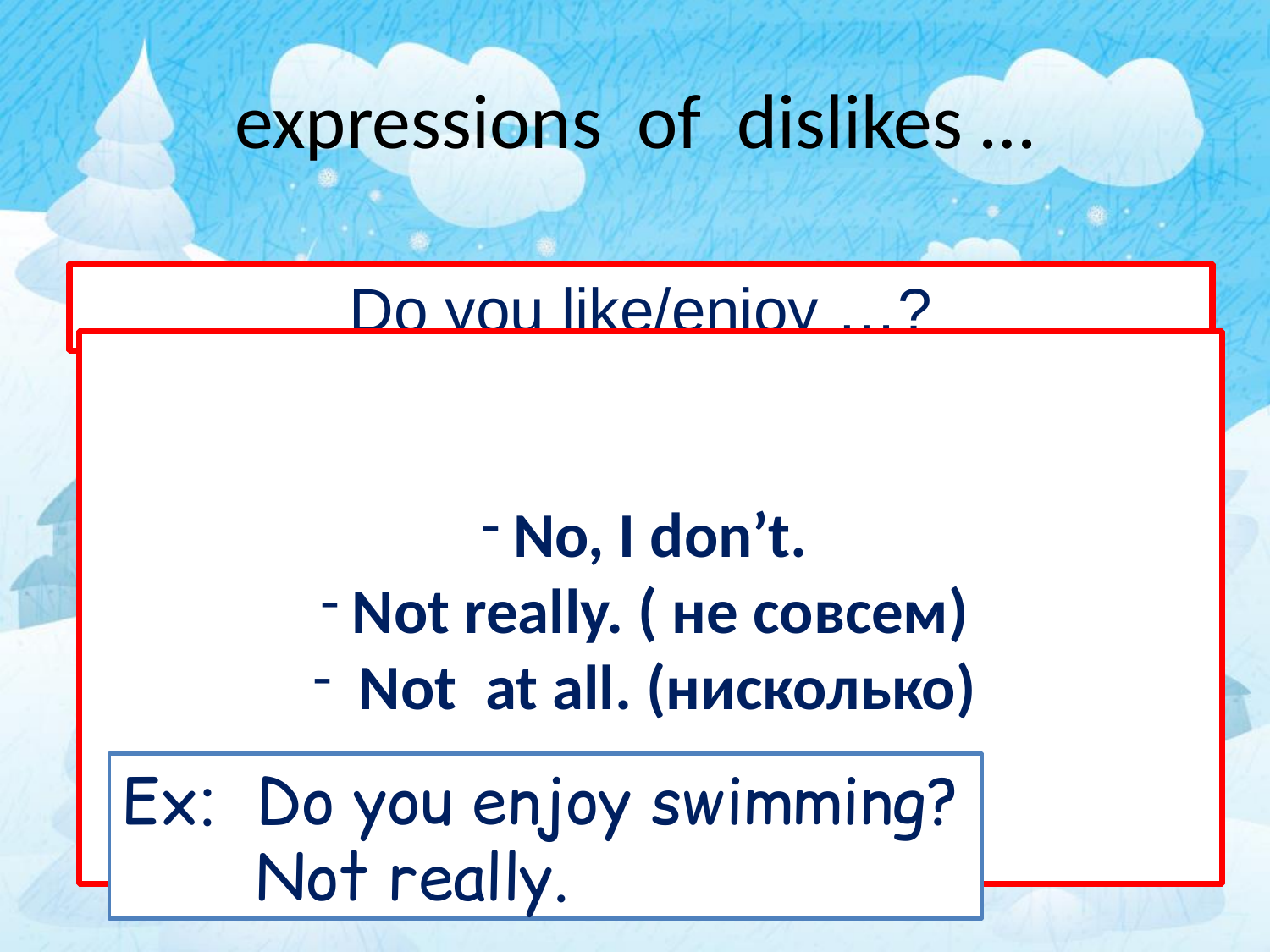

# expressions  of  dislikes …
Do you like/enjoy …?
No, I don’t.
Not really. ( не совсем)
 Not  at all. (нисколько)
Ex:  Do you enjoy swimming?
       Not really.